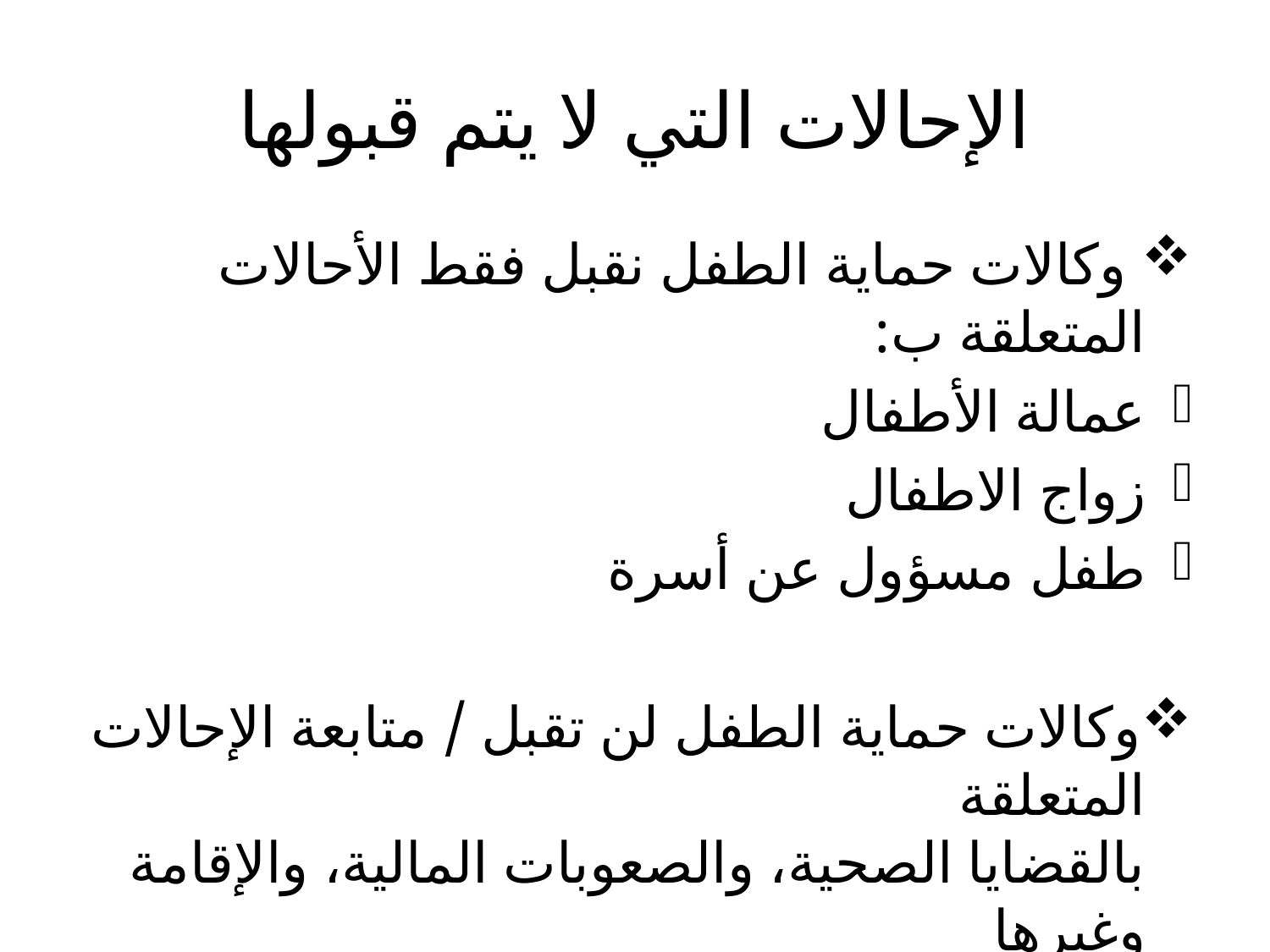

# الإحالات التي لا يتم قبولها
 وكالات حماية الطفل نقبل فقط الأحالات المتعلقة ب:
عمالة الأطفال
زواج الاطفال
طفل مسؤول عن أسرة

وكالات حماية الطفل لن تقبل / متابعة الإحالات المتعلقة
بالقضايا الصحية، والصعوبات المالية، والإقامة وغيرها